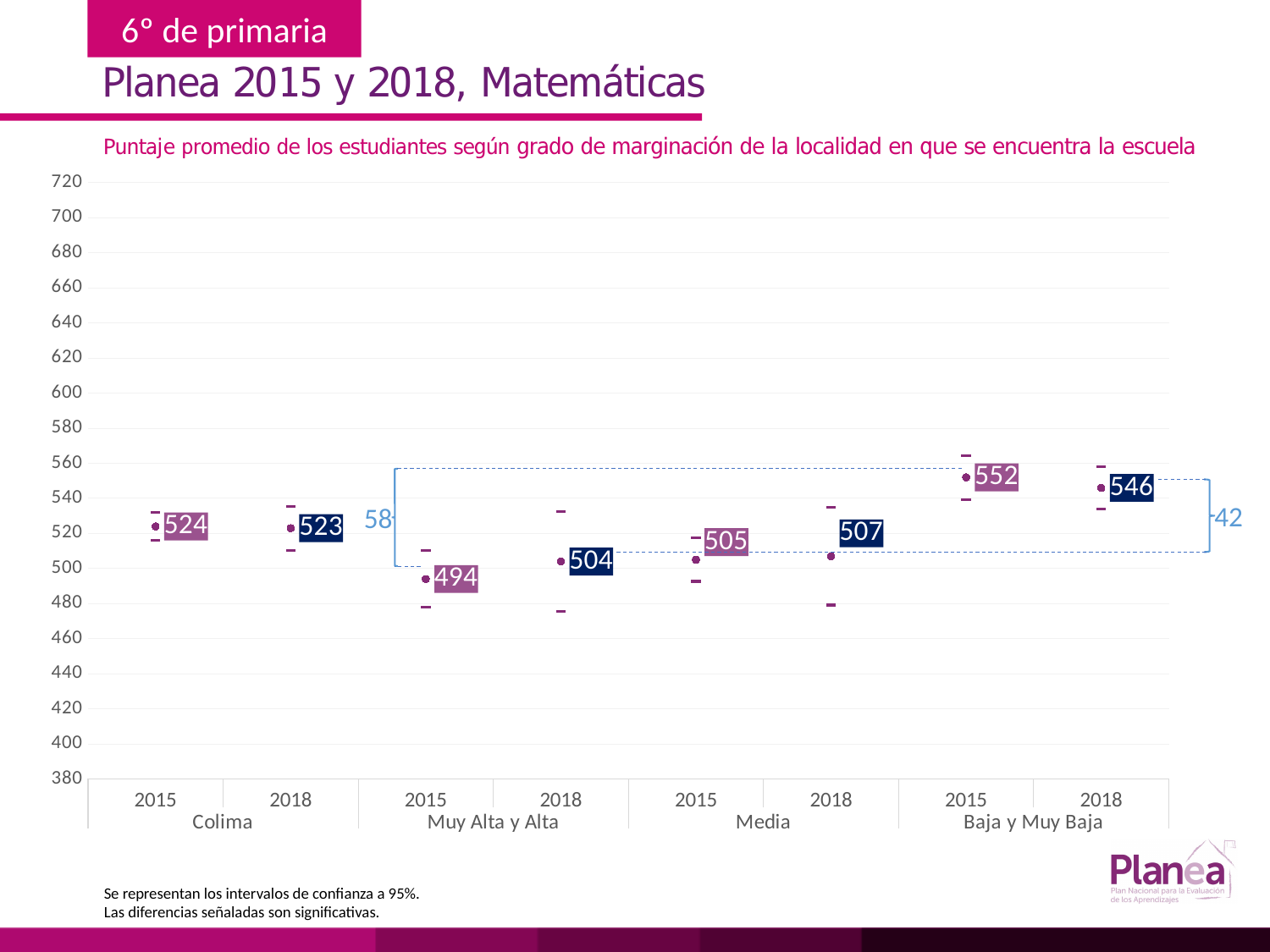

Planea 2015 y 2018, Matemáticas

Puntaje promedio de los estudiantes según grado de marginación de la localidad en que se encuentra la escuela

### Chart

| Category |  |  |  |
|---|---|---|---|
| 2015 | 516.04 | 531.96 | 524.0 |
| 2018 | 510.463 | 535.537 | 523.0 |
| 2015 | 477.881 | 510.119 | 494.0 |
| 2018 | 475.344 | 532.656 | 504.0 |
| 2015 | 492.662 | 517.338 | 505.0 |
| 2018 | 479.14 | 534.86 | 507.0 |
| 2015 | 539.463 | 564.537 | 552.0 |
| 2018 | 533.861 | 558.139 | 546.0 |
58

42
Se representan los intervalos de confianza a 95%.
Las diferencias señaladas son significativas.